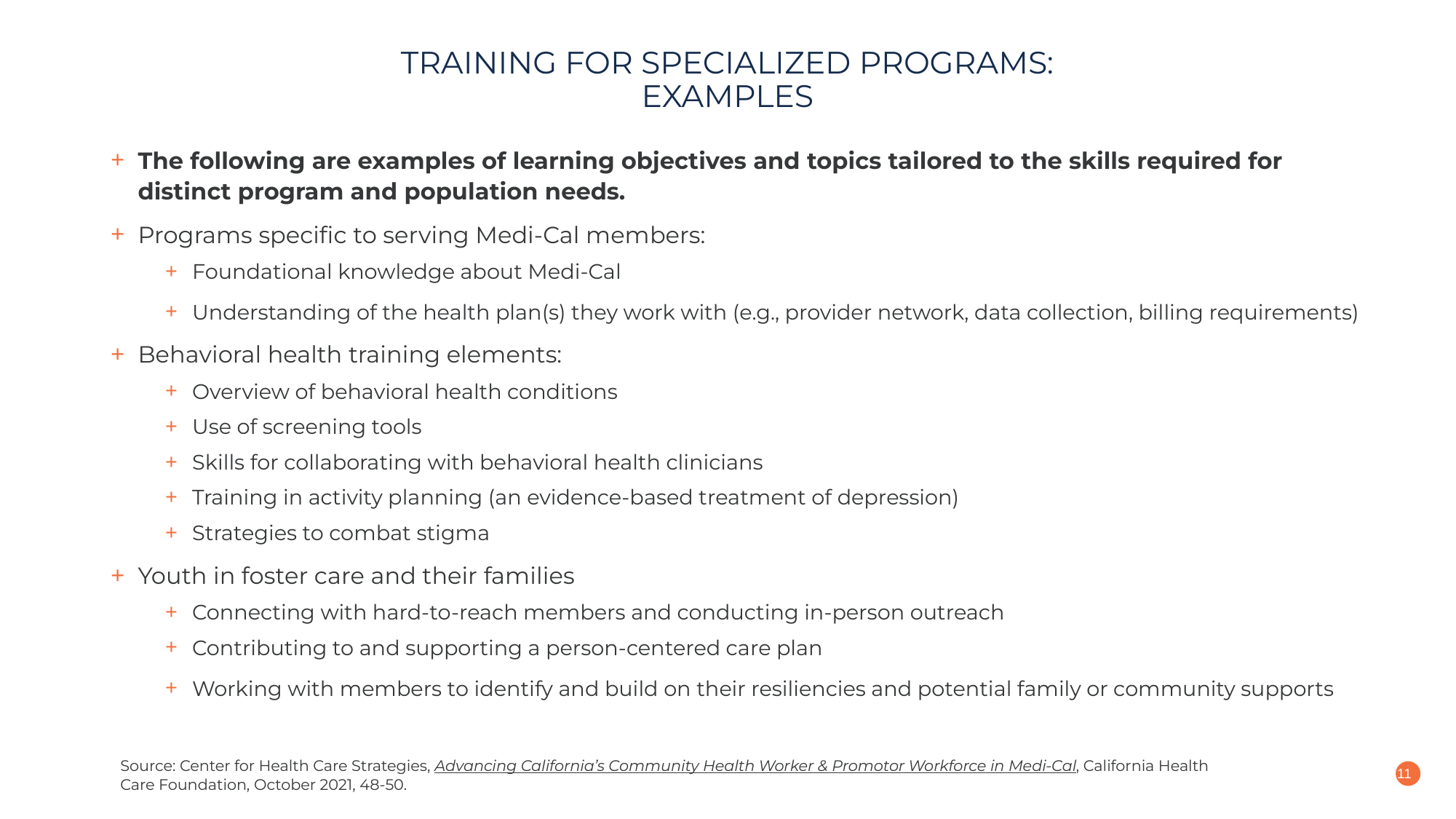

# Training For Specialized Programs: examples
The following are examples of learning objectives and topics tailored to the skills required for distinct program and population needs.
Programs specific to serving Medi-Cal members:
Foundational knowledge about Medi-Cal
Understanding of the health plan(s) they work with (e.g., provider network, data collection, billing requirements)
Behavioral health training elements:
Overview of behavioral health conditions
Use of screening tools
Skills for collaborating with behavioral health clinicians
Training in activity planning (an evidence-based treatment of depression)
Strategies to combat stigma
Youth in foster care and their families
Connecting with hard-to-reach members and conducting in-person outreach
Contributing to and supporting a person-centered care plan
Working with members to identify and build on their resiliencies and potential family or community supports

Source: Center for Health Care Strategies, Advancing California’s Community Health Worker & Promotor Workforce in Medi-Cal, California Health Care Foundation, October 2021, 48-50.